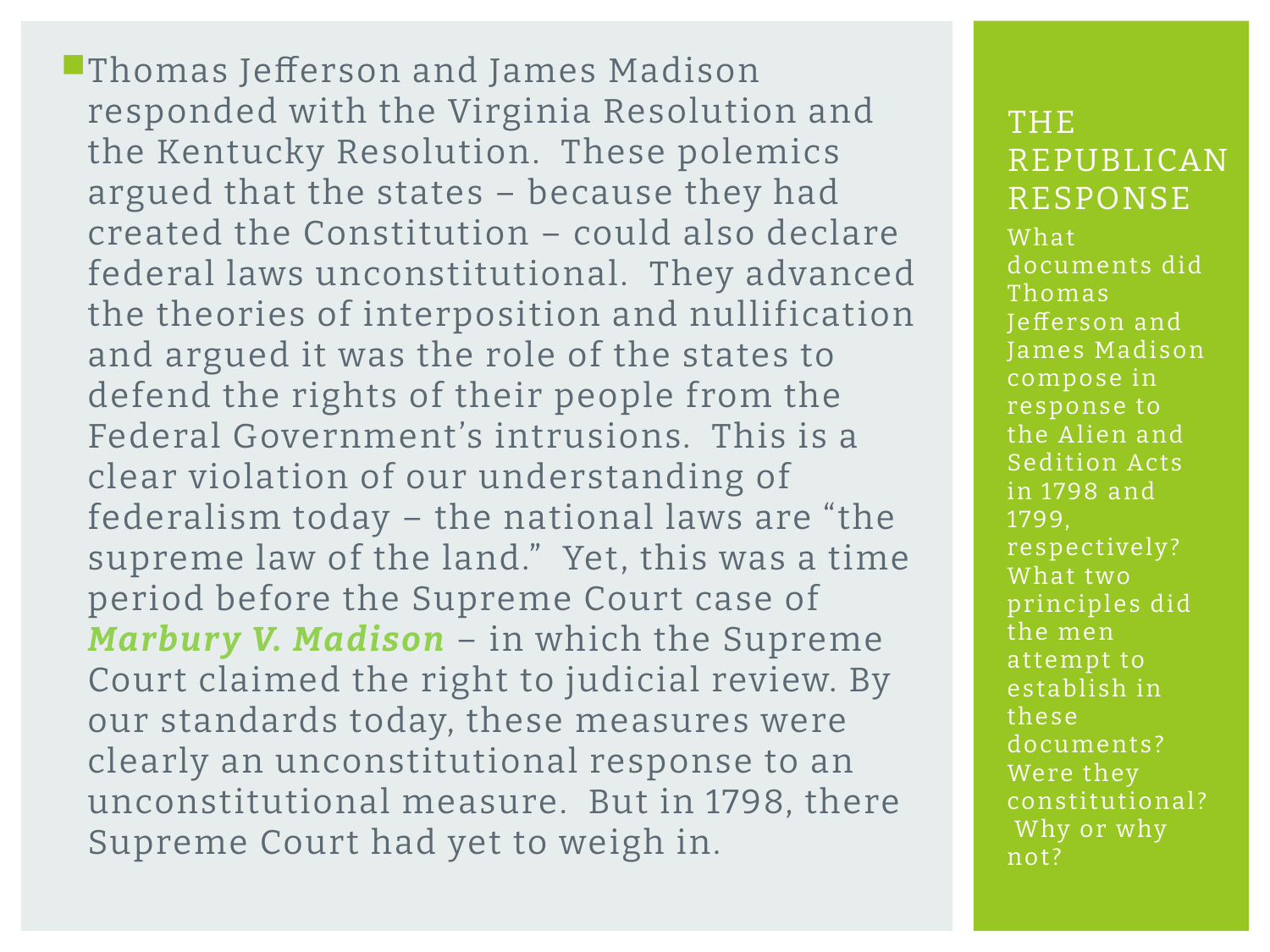

Thomas Jefferson and James Madison responded with the Virginia Resolution and the Kentucky Resolution.  These polemics argued that the states – because they had created the Constitution – could also declare federal laws unconstitutional.  They advanced the theories of interposition and nullification and argued it was the role of the states to defend the rights of their people from the Federal Government’s intrusions.  This is a clear violation of our understanding of federalism today – the national laws are “the supreme law of the land.”  Yet, this was a time period before the Supreme Court case of Marbury V. Madison – in which the Supreme Court claimed the right to judicial review. By our standards today, these measures were clearly an unconstitutional response to an unconstitutional measure.  But in 1798, there Supreme Court had yet to weigh in.
# The Republican response
What documents did Thomas Jefferson and James Madison compose in response to the Alien and Sedition Acts in 1798 and 1799, respectively?  What two principles did the men attempt to establish in these documents?  Were they constitutional?  Why or why not?